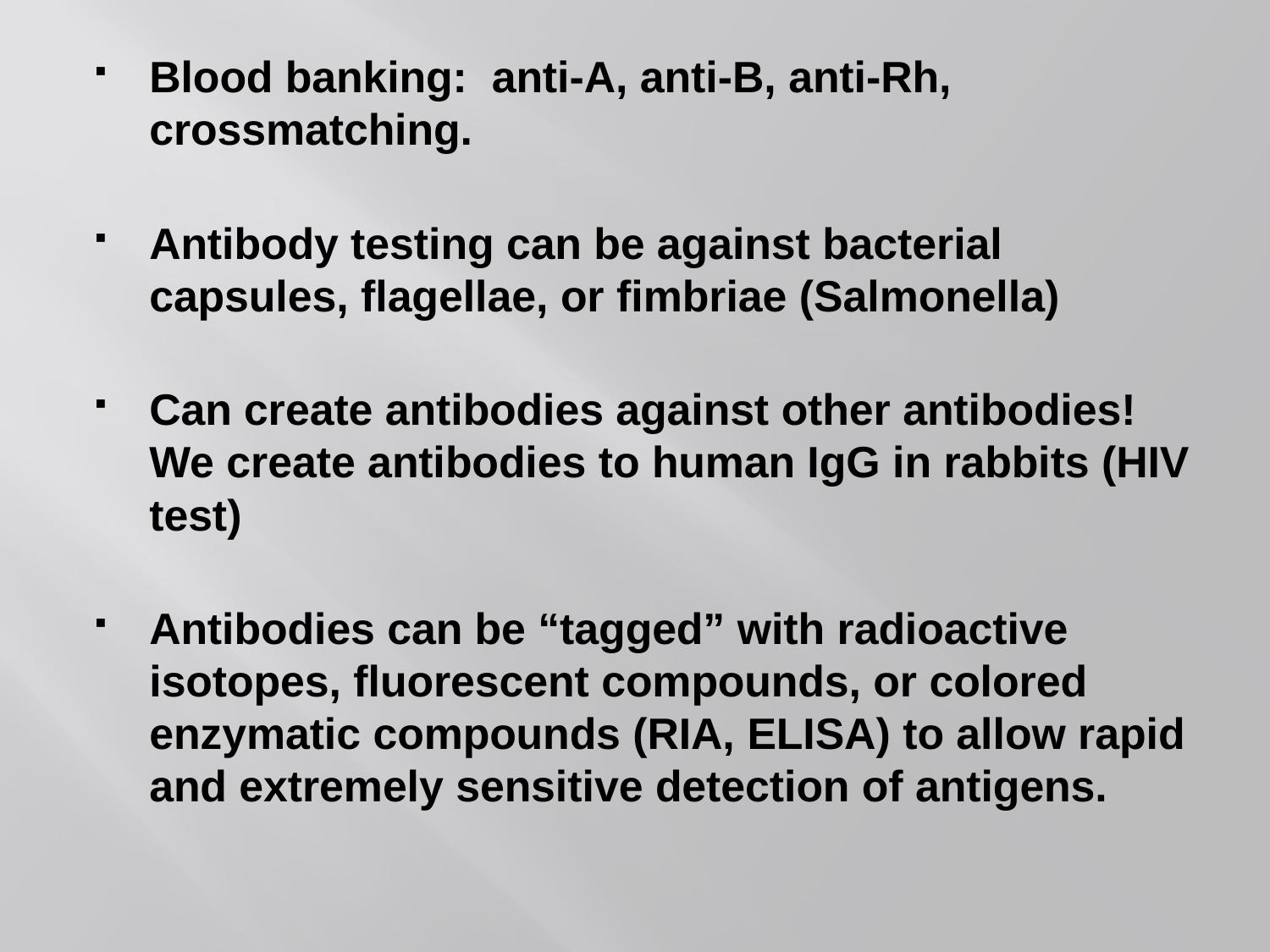

Blood banking:  anti-A, anti-B, anti-Rh, crossmatching.
Antibody testing can be against bacterial capsules, flagellae, or fimbriae (Salmonella)
Can create antibodies against other antibodies!  We create antibodies to human IgG in rabbits (HIV test)
Antibodies can be “tagged” with radioactive isotopes, fluorescent compounds, or colored enzymatic compounds (RIA, ELISA) to allow rapid and extremely sensitive detection of antigens.